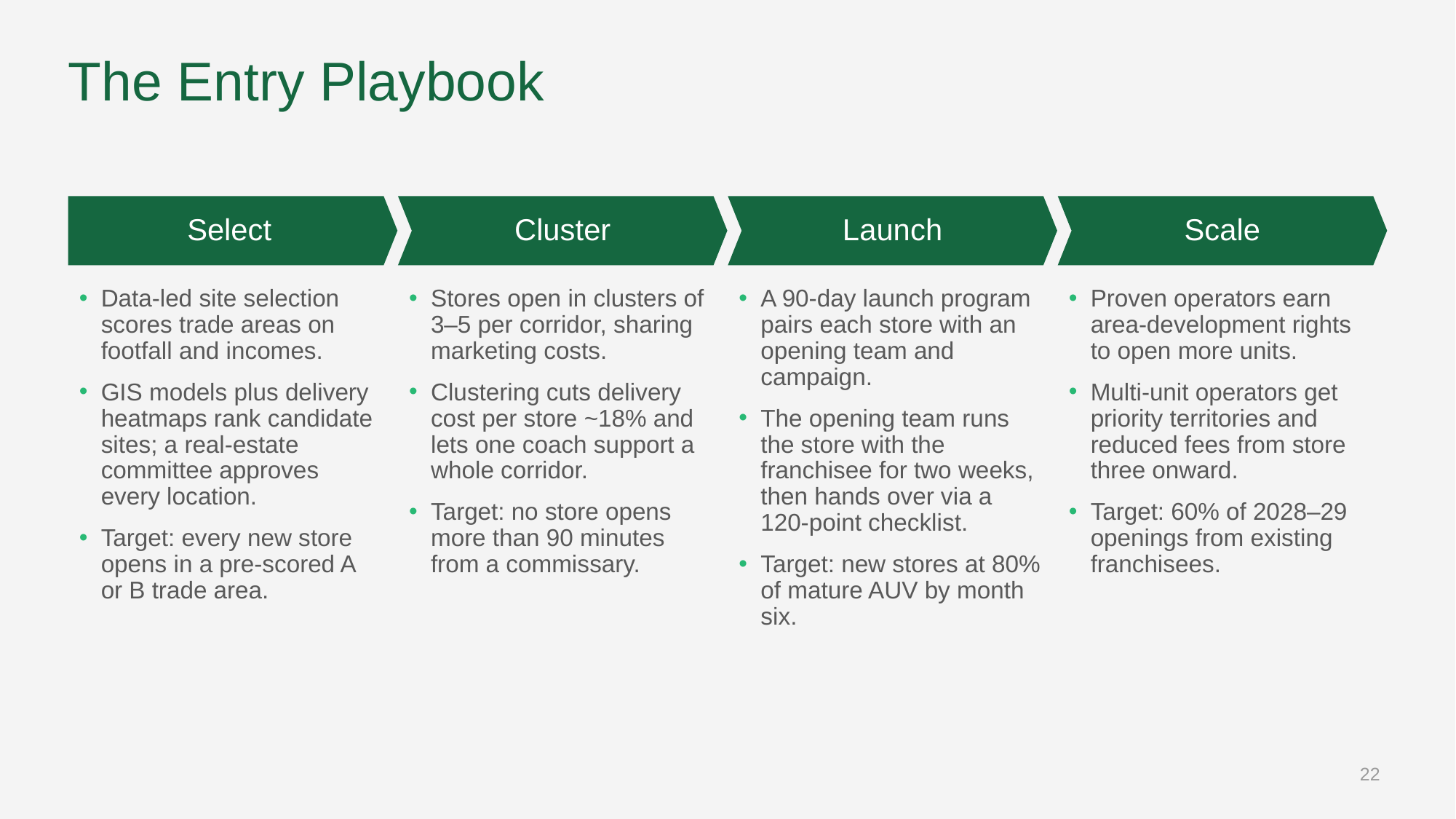

# The Entry Playbook
Select
Cluster
Launch
Scale
Data-led site selection scores trade areas on footfall and incomes.
GIS models plus delivery heatmaps rank candidate sites; a real-estate committee approves every location.
Target: every new store opens in a pre-scored A or B trade area.
Stores open in clusters of 3–5 per corridor, sharing marketing costs.
Clustering cuts delivery cost per store ~18% and lets one coach support a whole corridor.
Target: no store opens more than 90 minutes from a commissary.
A 90-day launch program pairs each store with an opening team and campaign.
The opening team runs the store with the franchisee for two weeks, then hands over via a 120-point checklist.
Target: new stores at 80% of mature AUV by month six.
Proven operators earn area-development rights to open more units.
Multi-unit operators get priority territories and reduced fees from store three onward.
Target: 60% of 2028–29 openings from existing franchisees.
22